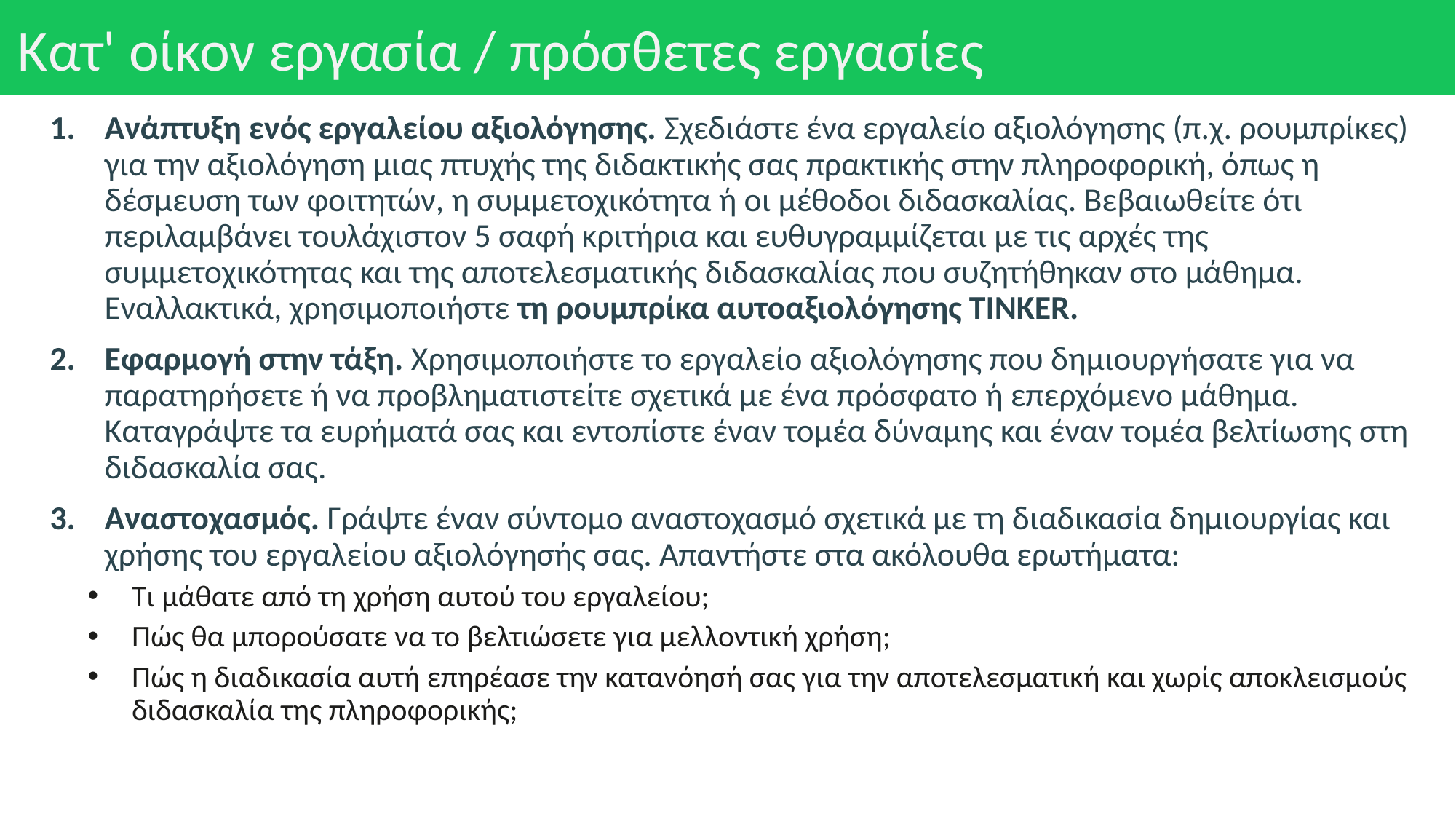

# Κατ' οίκον εργασία / πρόσθετες εργασίες
Ανάπτυξη ενός εργαλείου αξιολόγησης. Σχεδιάστε ένα εργαλείο αξιολόγησης (π.χ. ρουμπρίκες) για την αξιολόγηση μιας πτυχής της διδακτικής σας πρακτικής στην πληροφορική, όπως η δέσμευση των φοιτητών, η συμμετοχικότητα ή οι μέθοδοι διδασκαλίας. Βεβαιωθείτε ότι περιλαμβάνει τουλάχιστον 5 σαφή κριτήρια και ευθυγραμμίζεται με τις αρχές της συμμετοχικότητας και της αποτελεσματικής διδασκαλίας που συζητήθηκαν στο μάθημα. Εναλλακτικά, χρησιμοποιήστε τη ρουμπρίκα αυτοαξιολόγησης TINKER.
Εφαρμογή στην τάξη. Χρησιμοποιήστε το εργαλείο αξιολόγησης που δημιουργήσατε για να παρατηρήσετε ή να προβληματιστείτε σχετικά με ένα πρόσφατο ή επερχόμενο μάθημα. Καταγράψτε τα ευρήματά σας και εντοπίστε έναν τομέα δύναμης και έναν τομέα βελτίωσης στη διδασκαλία σας.
Αναστοχασμός. Γράψτε έναν σύντομο αναστοχασμό σχετικά με τη διαδικασία δημιουργίας και χρήσης του εργαλείου αξιολόγησής σας. Απαντήστε στα ακόλουθα ερωτήματα:
Τι μάθατε από τη χρήση αυτού του εργαλείου;
Πώς θα μπορούσατε να το βελτιώσετε για μελλοντική χρήση;
Πώς η διαδικασία αυτή επηρέασε την κατανόησή σας για την αποτελεσματική και χωρίς αποκλεισμούς διδασκαλία της πληροφορικής;